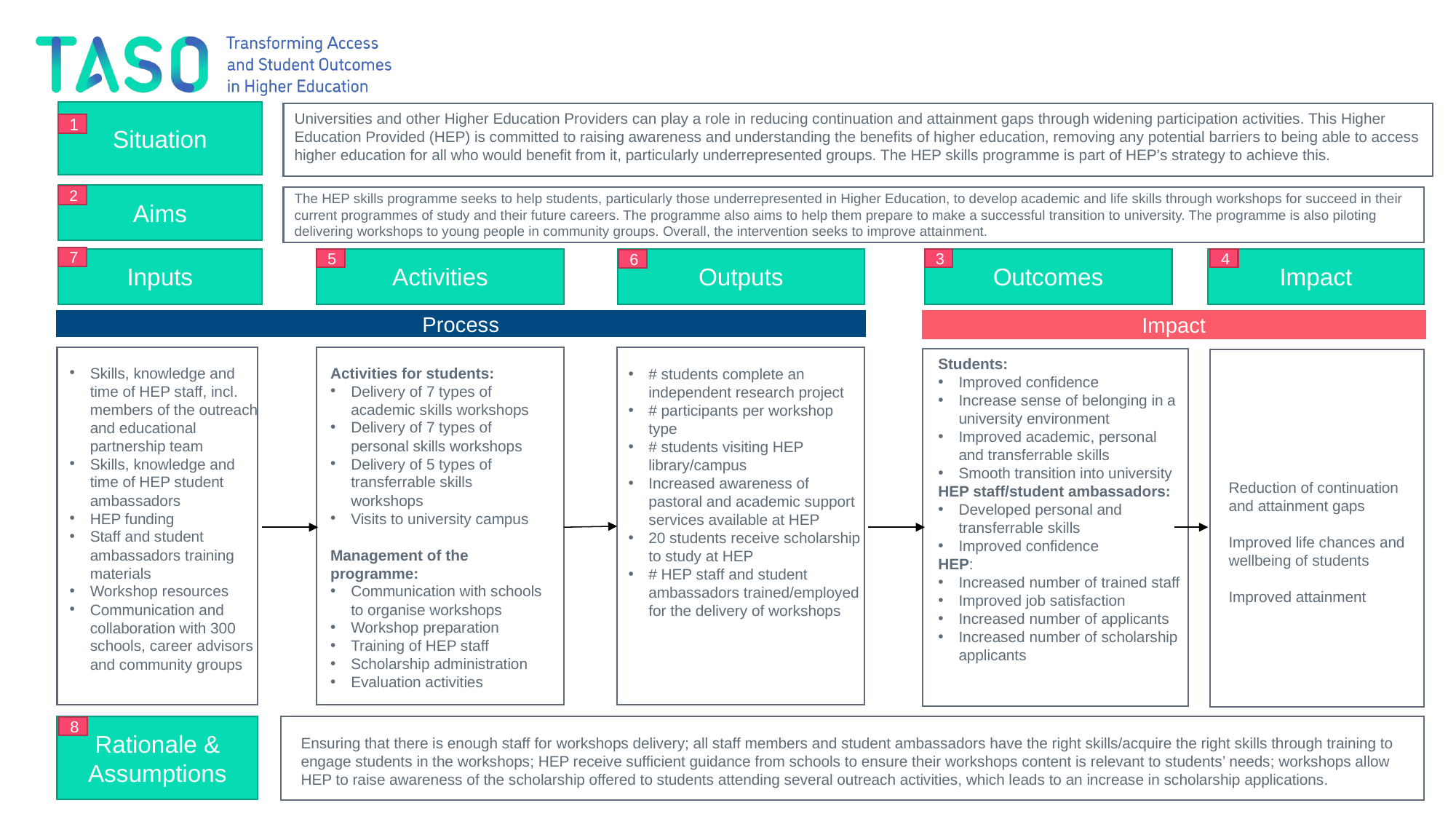

Situation
Universities and other Higher Education Providers can play a role in reducing continuation and attainment gaps through widening participation activities. This Higher Education Provided (HEP) is committed to raising awareness and understanding the benefits of higher education, removing any potential barriers to being able to access higher education for all who would benefit from it, particularly underrepresented groups. The HEP skills programme is part of HEP’s strategy to achieve this.
Aims
The HEP skills programme seeks to help students, particularly those underrepresented in Higher Education, to develop academic and life skills through workshops for succeed in their current programmes of study and their future careers. The programme also aims to help them prepare to make a successful transition to university. The programme is also piloting delivering workshops to young people in community groups. Overall, the intervention seeks to improve attainment.
Inputs
Activities
Outputs
Outcomes
Impact
Impact
Process

Rationale & Assumptions

Students:
Improved confidence
Increase sense of belonging in a university environment
Improved academic, personal and transferrable skills
Smooth transition into university
HEP staff/student ambassadors:
Developed personal and transferrable skills
Improved confidence
HEP:
Increased number of trained staff
Improved job satisfaction
Increased number of applicants
Increased number of scholarship applicants

Skills, knowledge and time of HEP staff, incl. members of the outreach and educational partnership team
Skills, knowledge and time of HEP student ambassadors
HEP funding
Staff and student ambassadors training materials
Workshop resources
Communication and collaboration with 300 schools, career advisors and community groups

Activities for students:
Delivery of 7 types of academic skills workshops
Delivery of 7 types of personal skills workshops
Delivery of 5 types of transferrable skills workshops
Visits to university campus

Management of the programme:
Communication with schools to organise workshops
Workshop preparation
Training of HEP staff
Scholarship administration
Evaluation activities

# students complete an independent research project
# participants per workshop type
# students visiting HEP library/campus
Increased awareness of pastoral and academic support services available at HEP
20 students receive scholarship to study at HEP
# HEP staff and student ambassadors trained/employed for the delivery of workshops
Reduction of continuation and attainment gaps

Improved life chances and wellbeing of students

Improved attainment

Ensuring that there is enough staff for workshops delivery; all staff members and student ambassadors have the right skills/acquire the right skills through training to engage students in the workshops; HEP receive sufficient guidance from schools to ensure their workshops content is relevant to students’ needs; workshops allow HEP to raise awareness of the scholarship offered to students attending several outreach activities, which leads to an increase in scholarship applications.
1
2
7
4
5
3
6
8